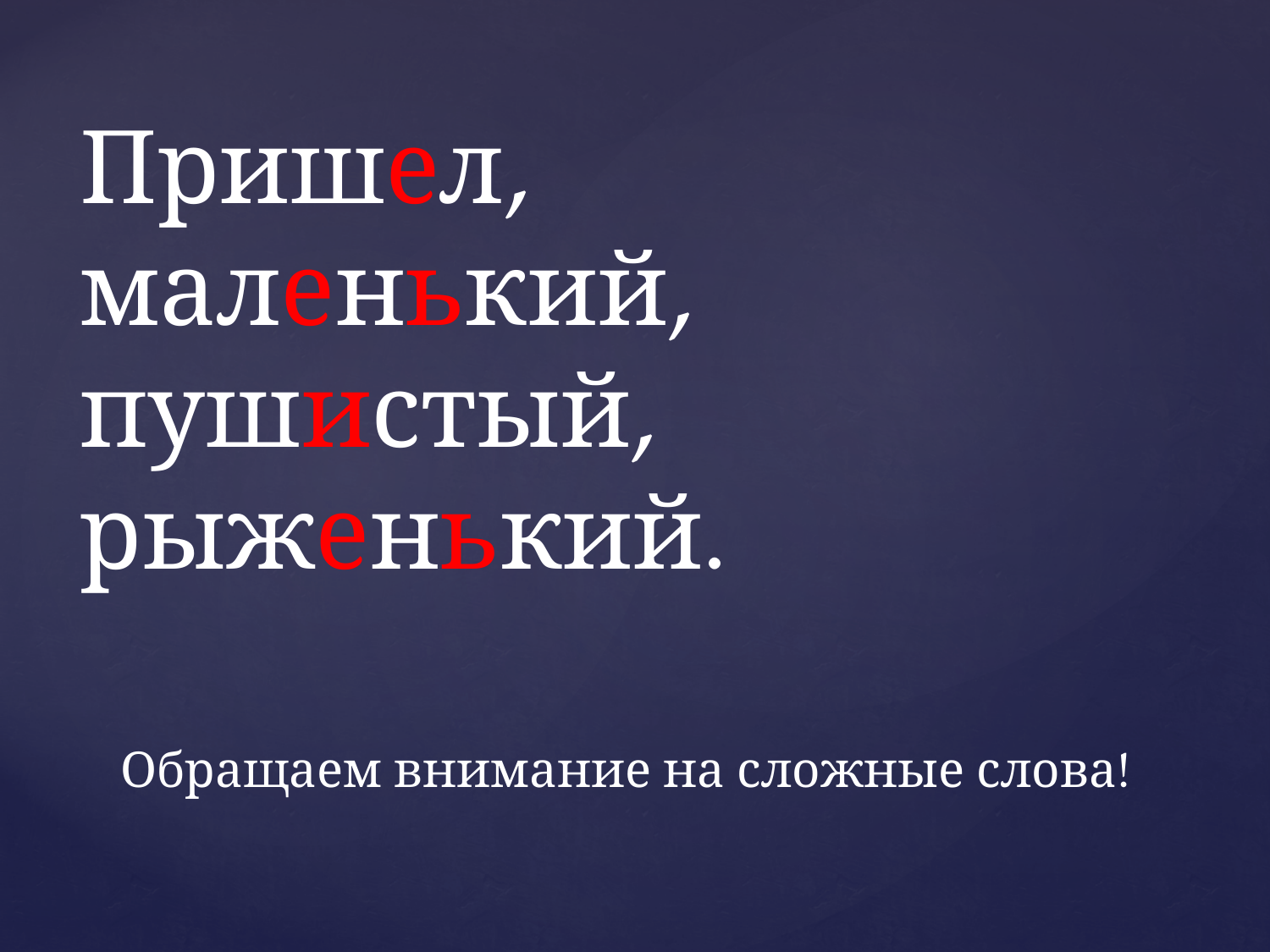

Пришел, маленький, пушистый, рыженький.
# Обращаем внимание на сложные слова!